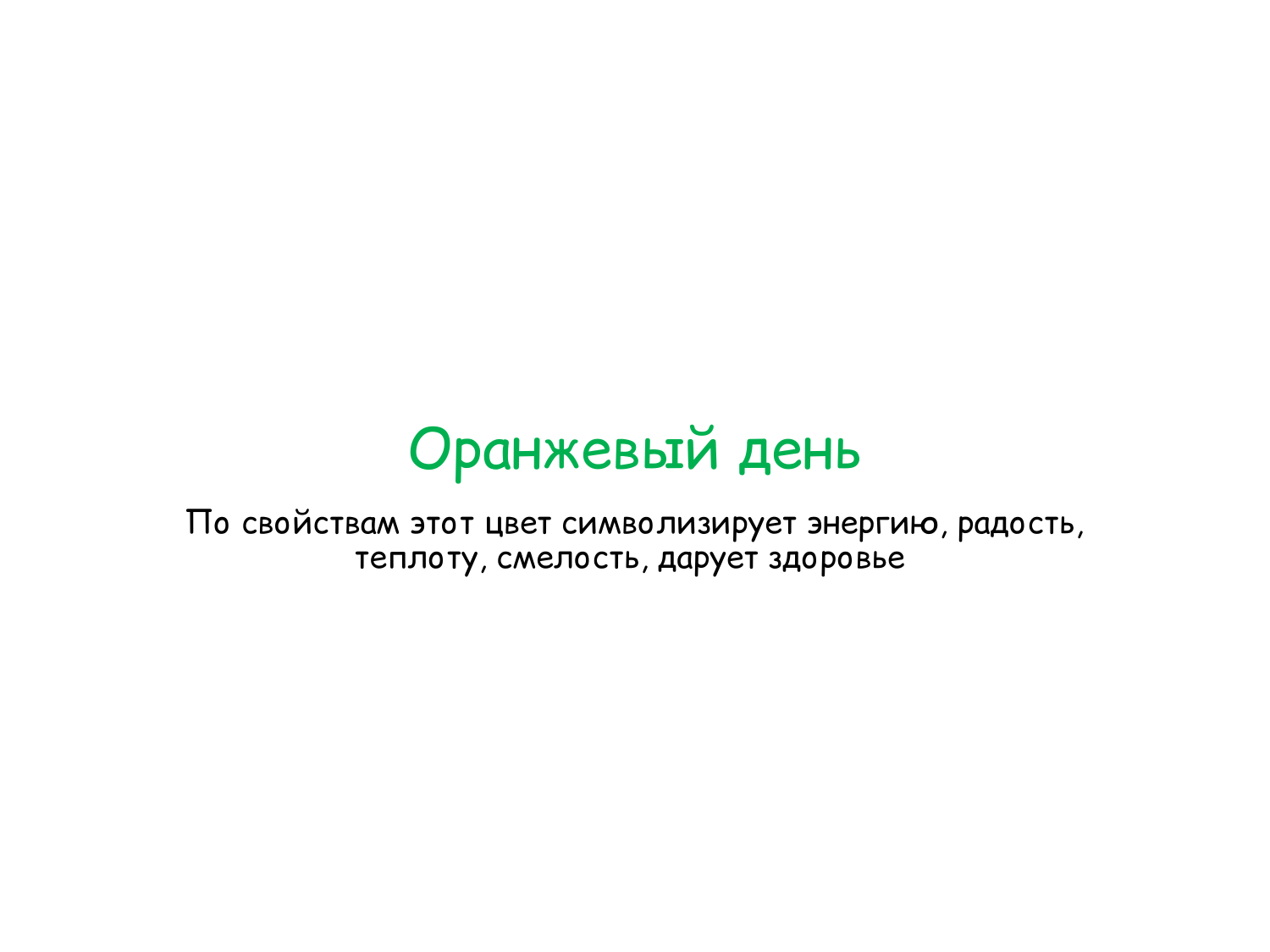

# Оранжевый день
По свойствам этот цвет символизирует энергию, радость, теплоту, смелость, дарует здоровье